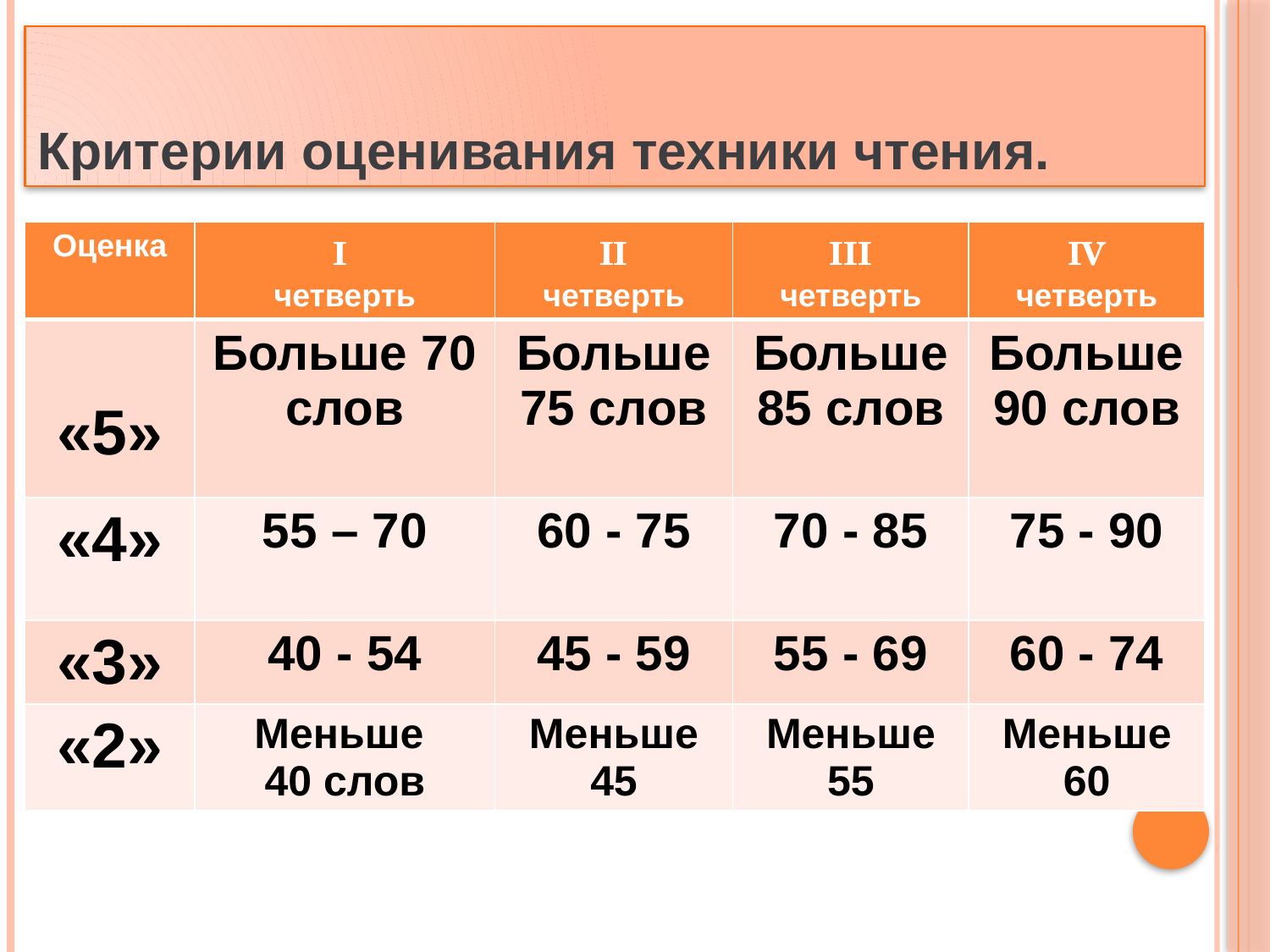

# Критерии оценивания техники чтения.
| Оценка | I четверть | II четверть | III четверть | IV четверть |
| --- | --- | --- | --- | --- |
| «5» | Больше 70 слов | Больше 75 слов | Больше 85 слов | Больше 90 слов |
| «4» | 55 – 70 | 60 - 75 | 70 - 85 | 75 - 90 |
| «3» | 40 - 54 | 45 - 59 | 55 - 69 | 60 - 74 |
| «2» | Меньше 40 слов | Меньше 45 | Меньше 55 | Меньше 60 |